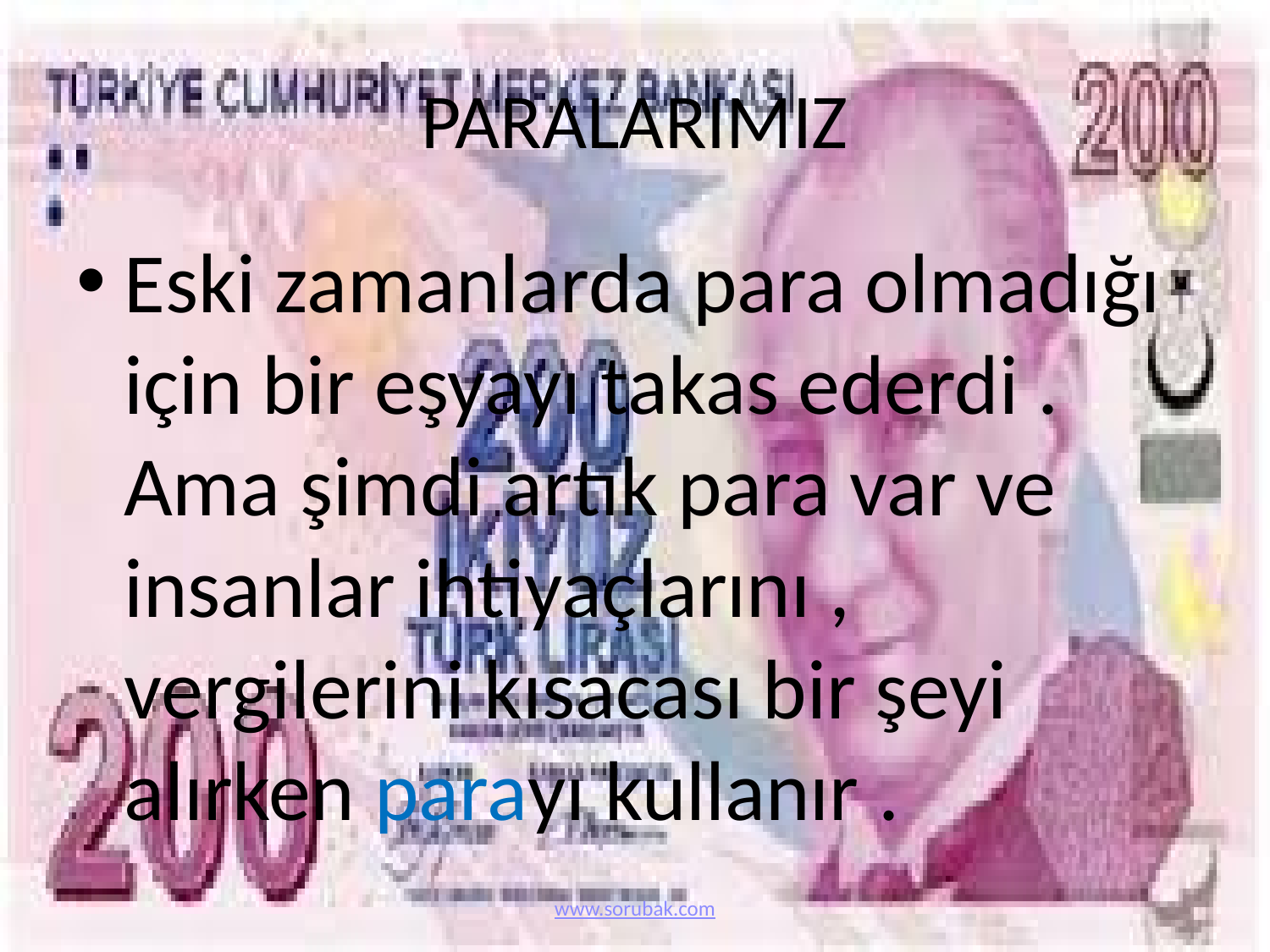

# PARALARIMIZ
Eski zamanlarda para olmadığı için bir eşyayı takas ederdi . Ama şimdi artık para var ve insanlar ihtiyaçlarını , vergilerini kısacası bir şeyi alırken parayı kullanır .
www.sorubak.com